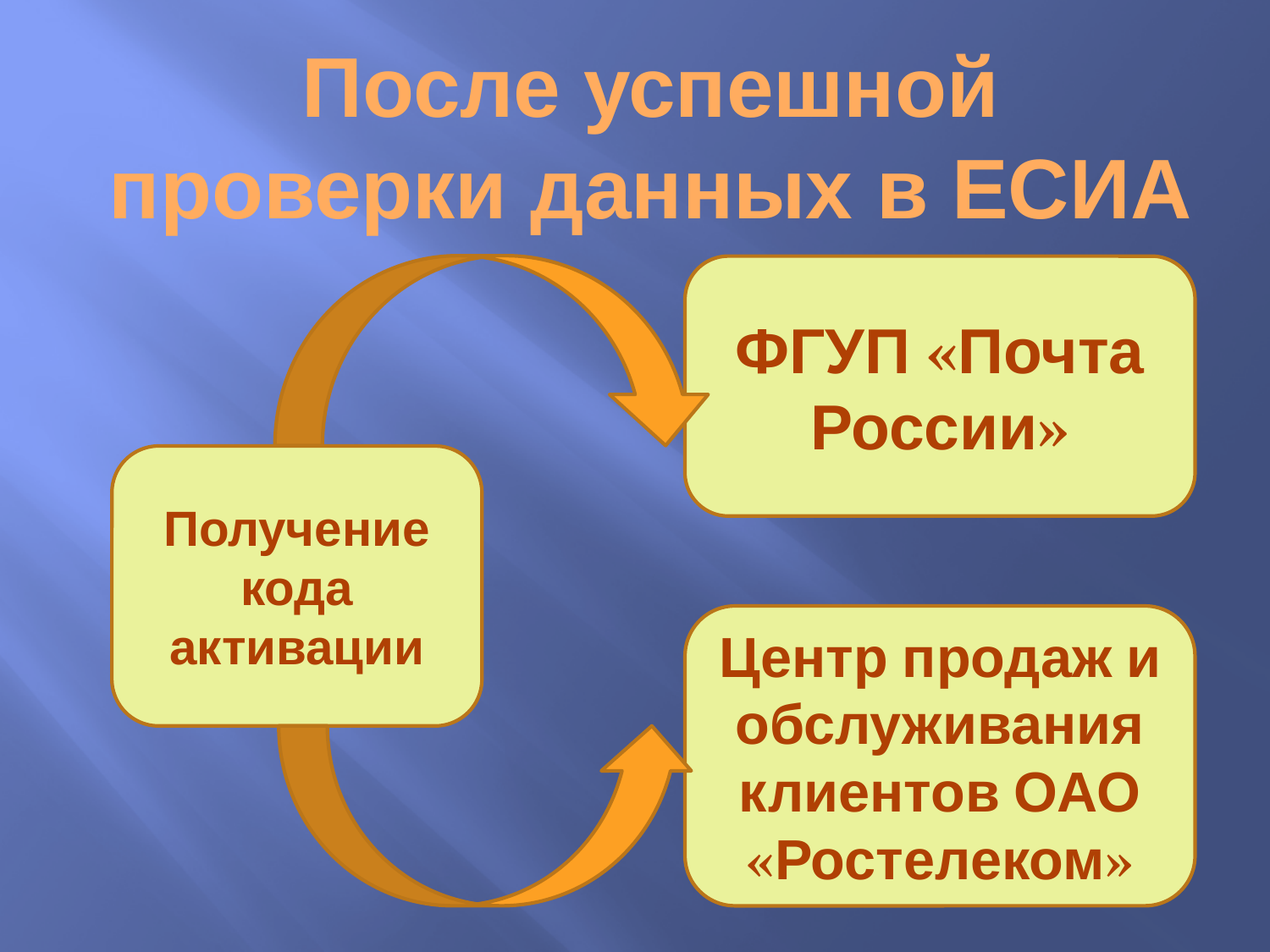

# После успешной проверки данных в ЕСИА

ФГУП «Почта России»
Получение кода активации
Центр продаж и обслуживания клиентов ОАО «Ростелеком»